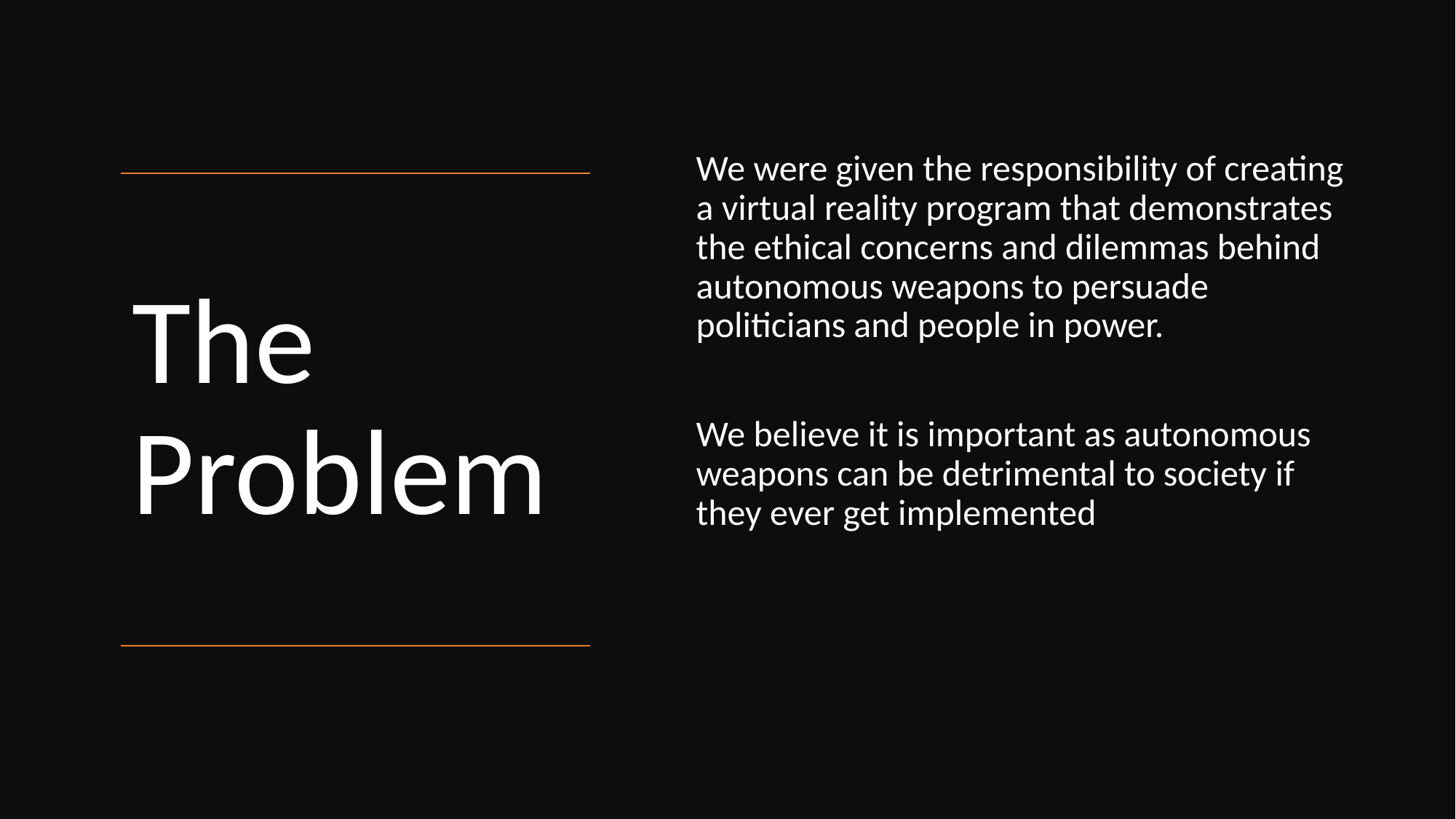

We were given the responsibility of creating a virtual reality program that demonstrates the ethical concerns and dilemmas behind autonomous weapons to persuade politicians and people in power.

We believe it is important as autonomous weapons can be detrimental to society if they ever get implemented

# The Problem